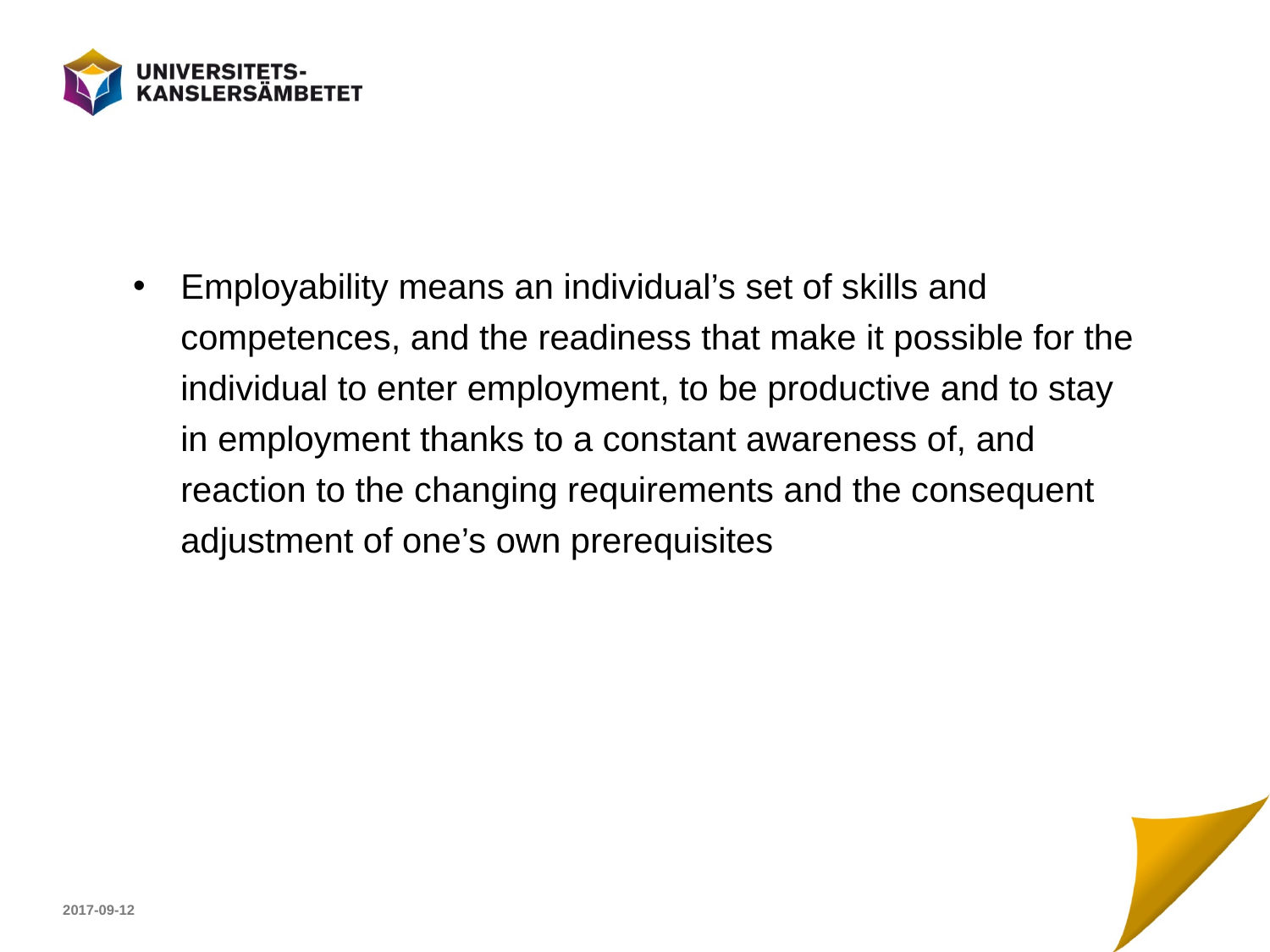

#
Employability means an individual’s set of skills and competences, and the readiness that make it possible for the individual to enter employment, to be productive and to stay in employment thanks to a constant awareness of, and reaction to the changing requirements and the consequent adjustment of one’s own prerequisites
2017-09-12